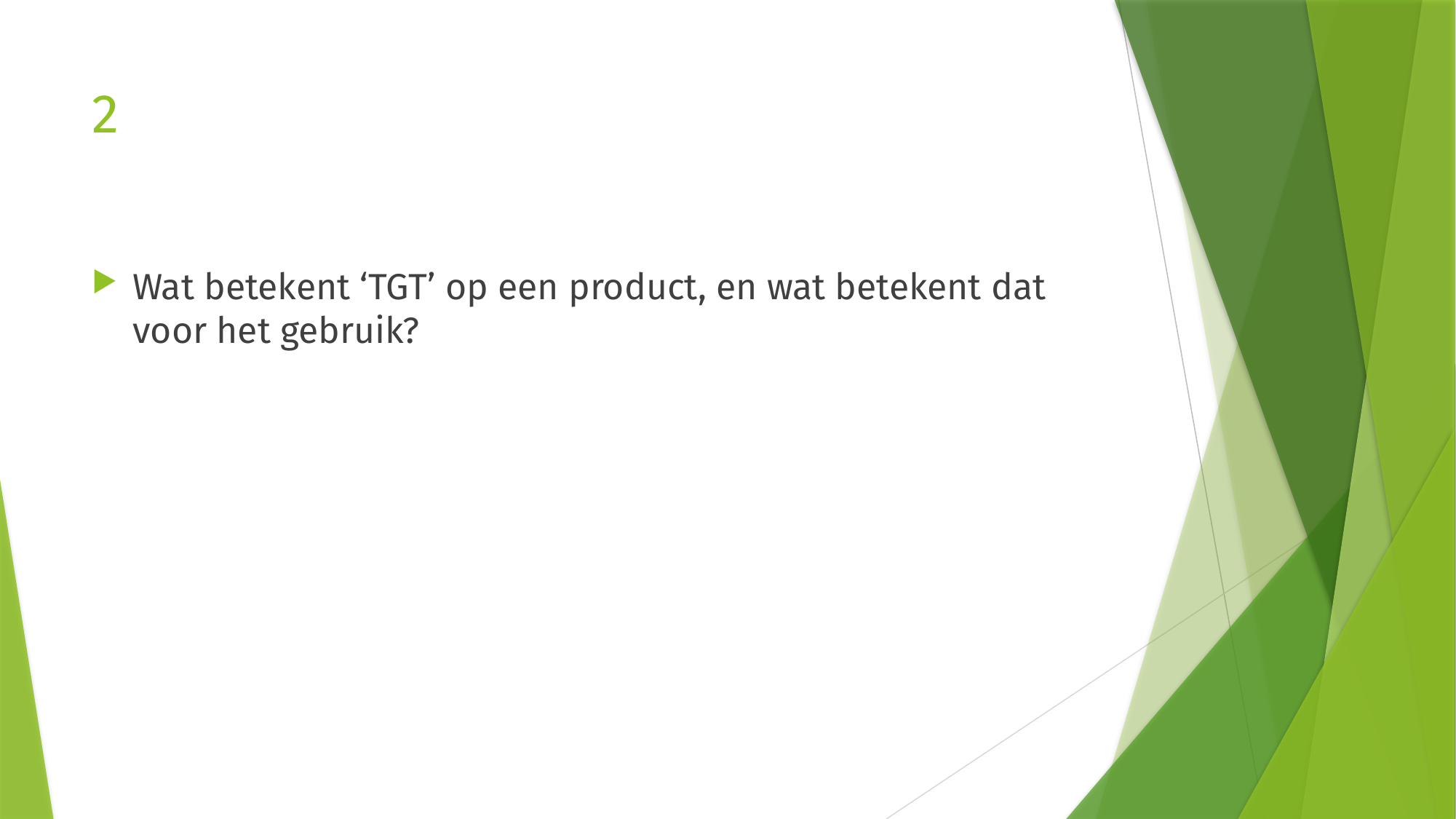

# 2
Wat betekent ‘TGT’ op een product, en wat betekent dat voor het gebruik?